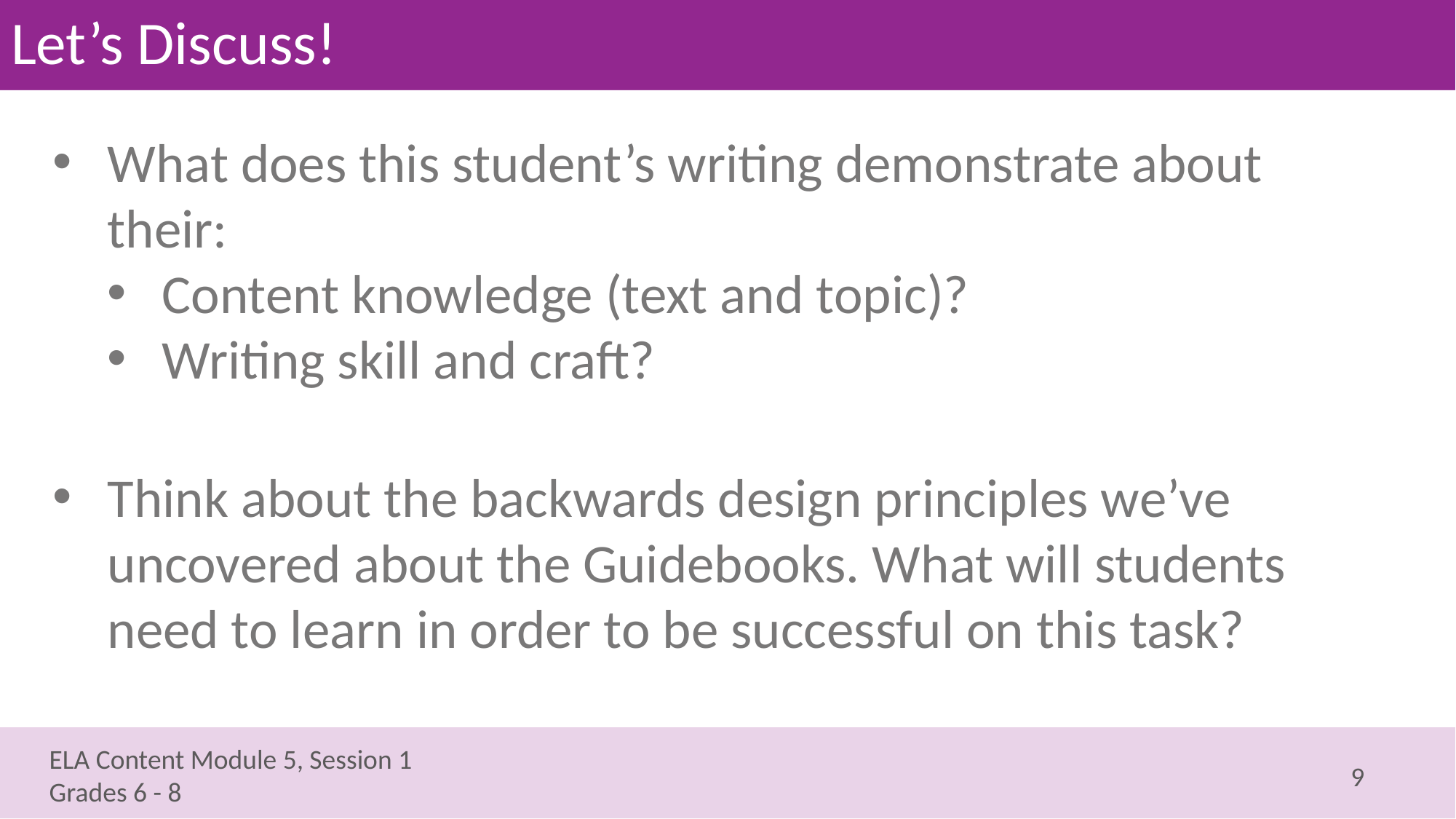

# Let’s Discuss!
What does this student’s writing demonstrate about their:
Content knowledge (text and topic)?
Writing skill and craft?

Think about the backwards design principles we’ve uncovered about the Guidebooks. What will students need to learn in order to be successful on this task?

9